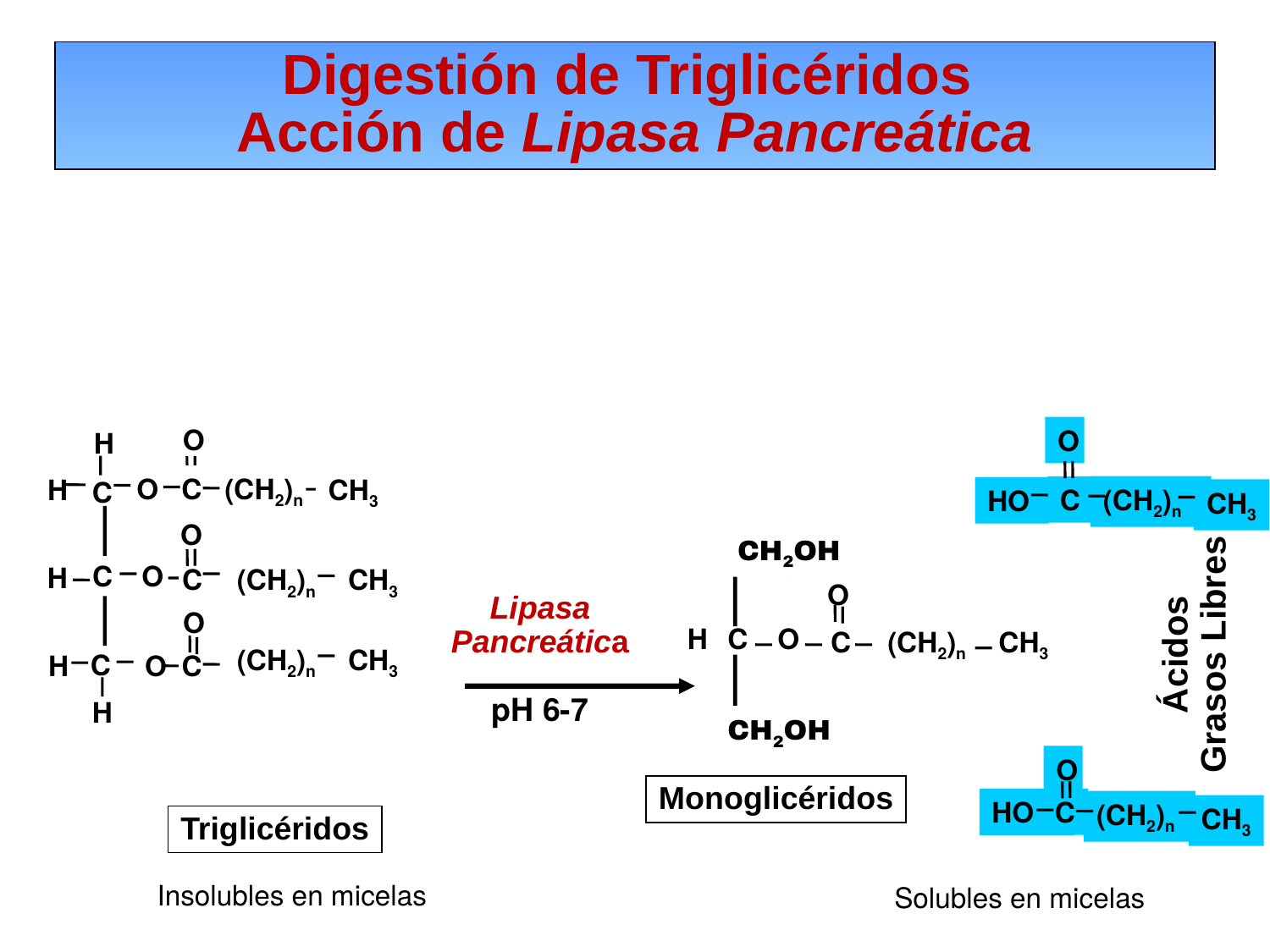

Digestión de Triglicéridos
Acción de Lipasa Pancreática
O
H

O
H
C

Triglicéridos

C
O
H

(CH2)n
C
CH3

O

C
(CH2)n
CH3

C
C
O
H

H
(CH2)n
CH3

O
CH2OH
H3
C
O

H
C
O
C
(CH2)n
CH3

γ
H3
α

β
C

Lipasa
Pancreática

pH 6-7
CH2OH
Monoglicéridos

O

(CH2)n
C
HO

CH3

Ácidos
Grasos Libres

O
HO
(CH2)n
CH3
C

Insolubles en micelas
Solubles en micelas